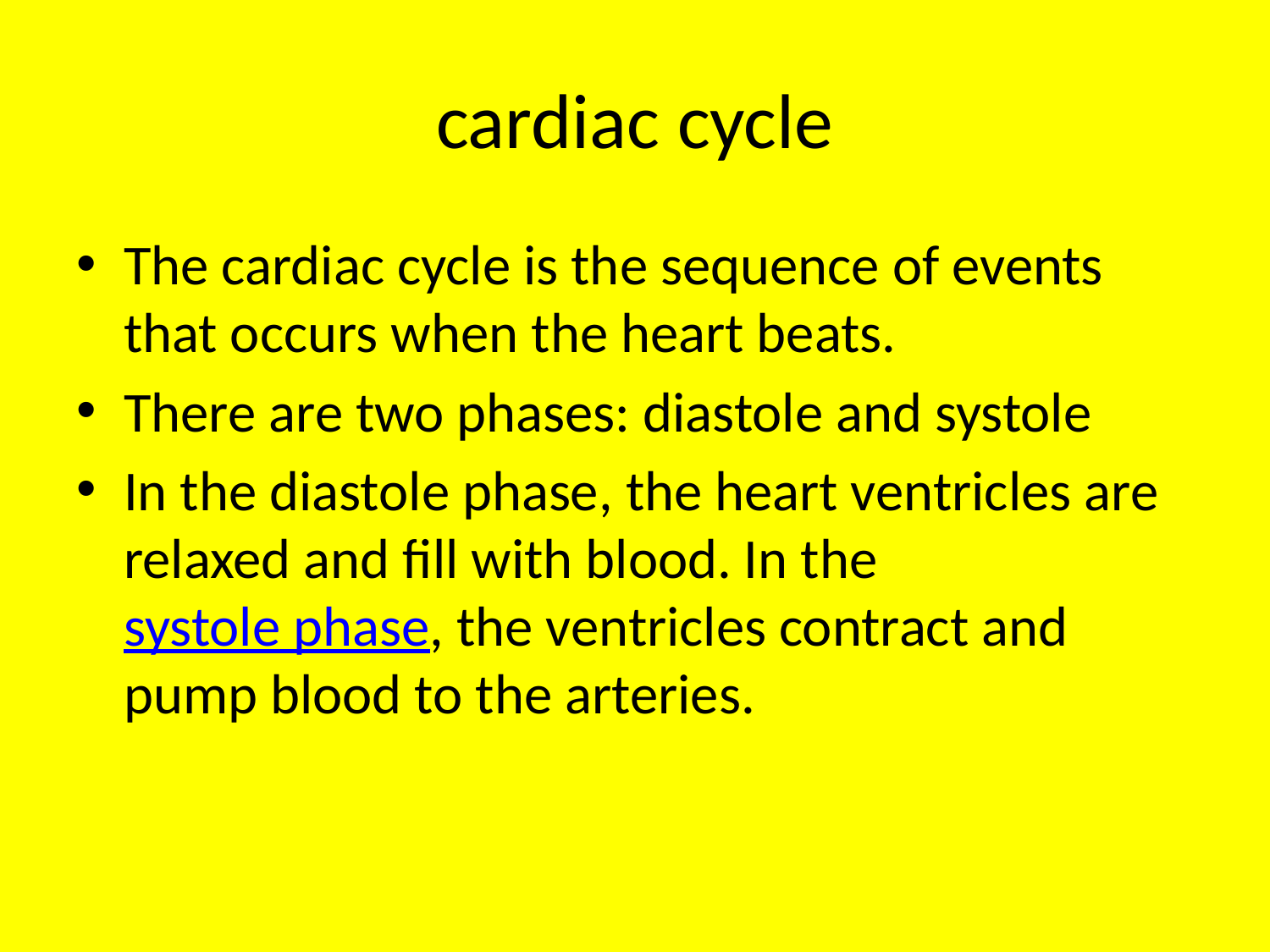

# cardiac cycle
The cardiac cycle is the sequence of events that occurs when the heart beats.
There are two phases: diastole and systole
In the diastole phase, the heart ventricles are relaxed and fill with blood. In the systole phase, the ventricles contract and pump blood to the arteries.